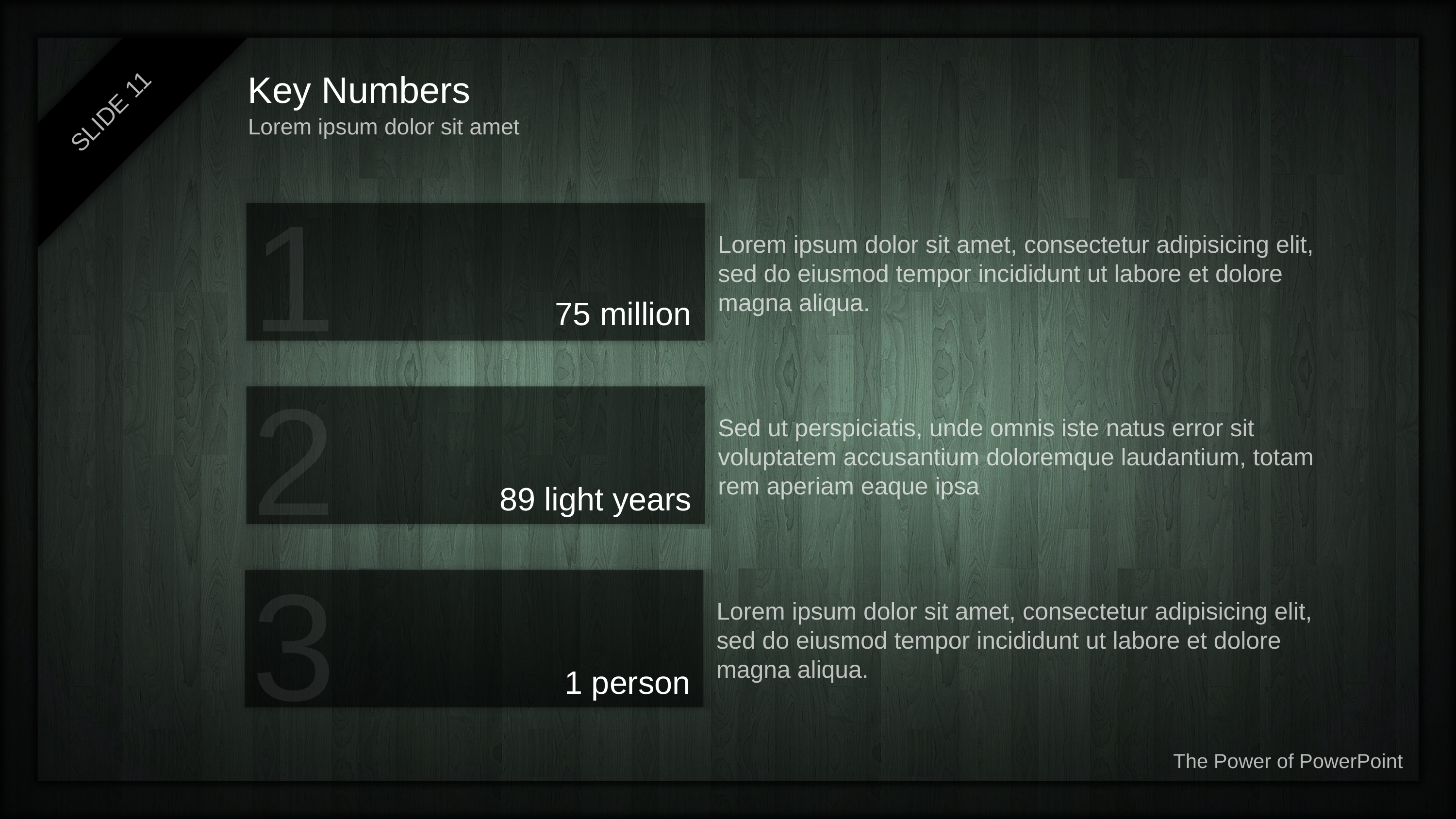

# Key Numbers
SLIDE 11
Lorem ipsum dolor sit amet
Lorem ipsum dolor sit amet, consectetur adipisicing elit, sed do eiusmod tempor incididunt ut labore et dolore magna aliqua.
75 million
Sed ut perspiciatis, unde omnis iste natus error sit voluptatem accusantium doloremque laudantium, totam rem aperiam eaque ipsa
89 light years
Lorem ipsum dolor sit amet, consectetur adipisicing elit, sed do eiusmod tempor incididunt ut labore et dolore magna aliqua.
1 person